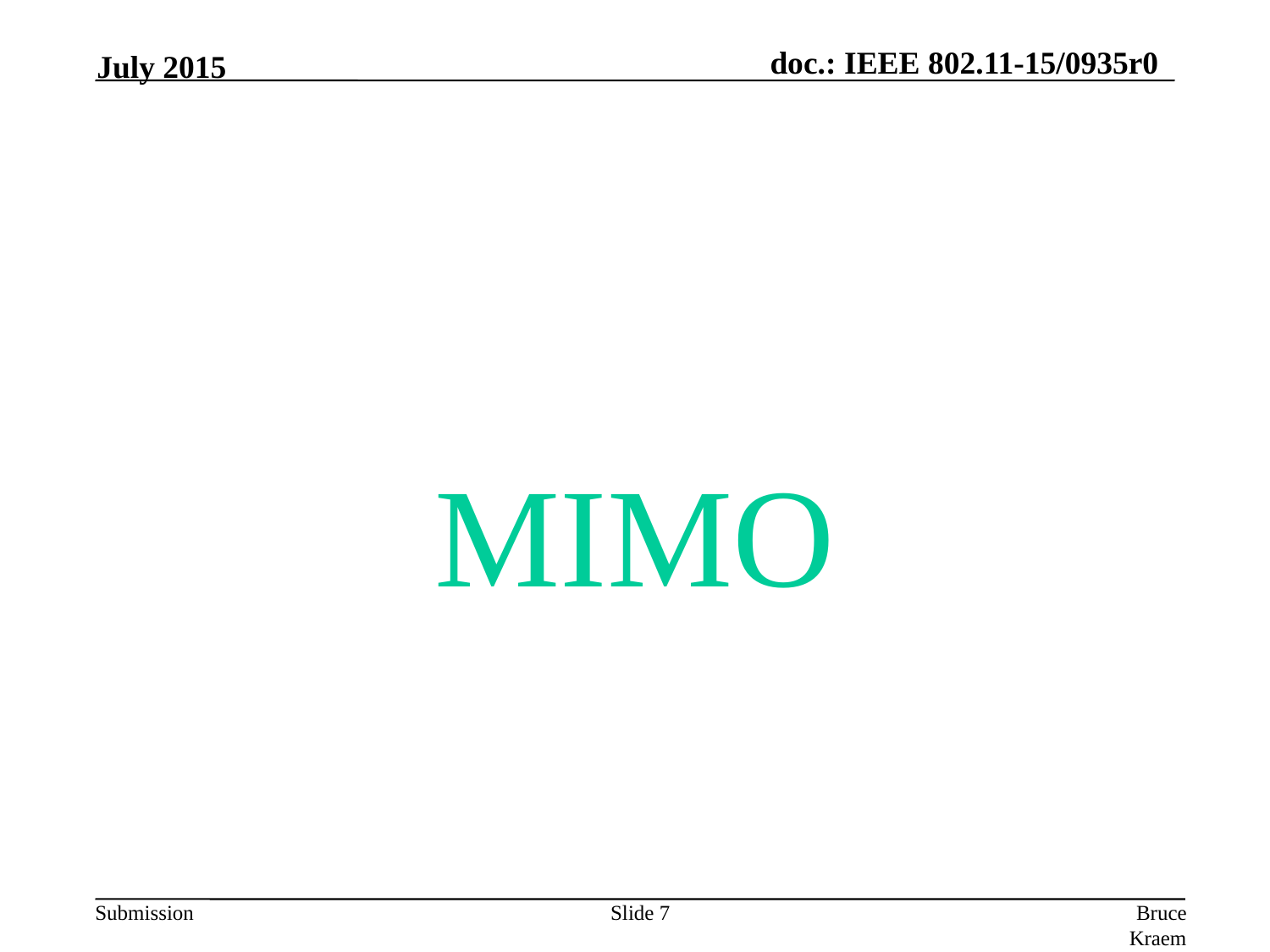

July 2015
MIMO
Slide 7
Bruce Kraemer, Marvell